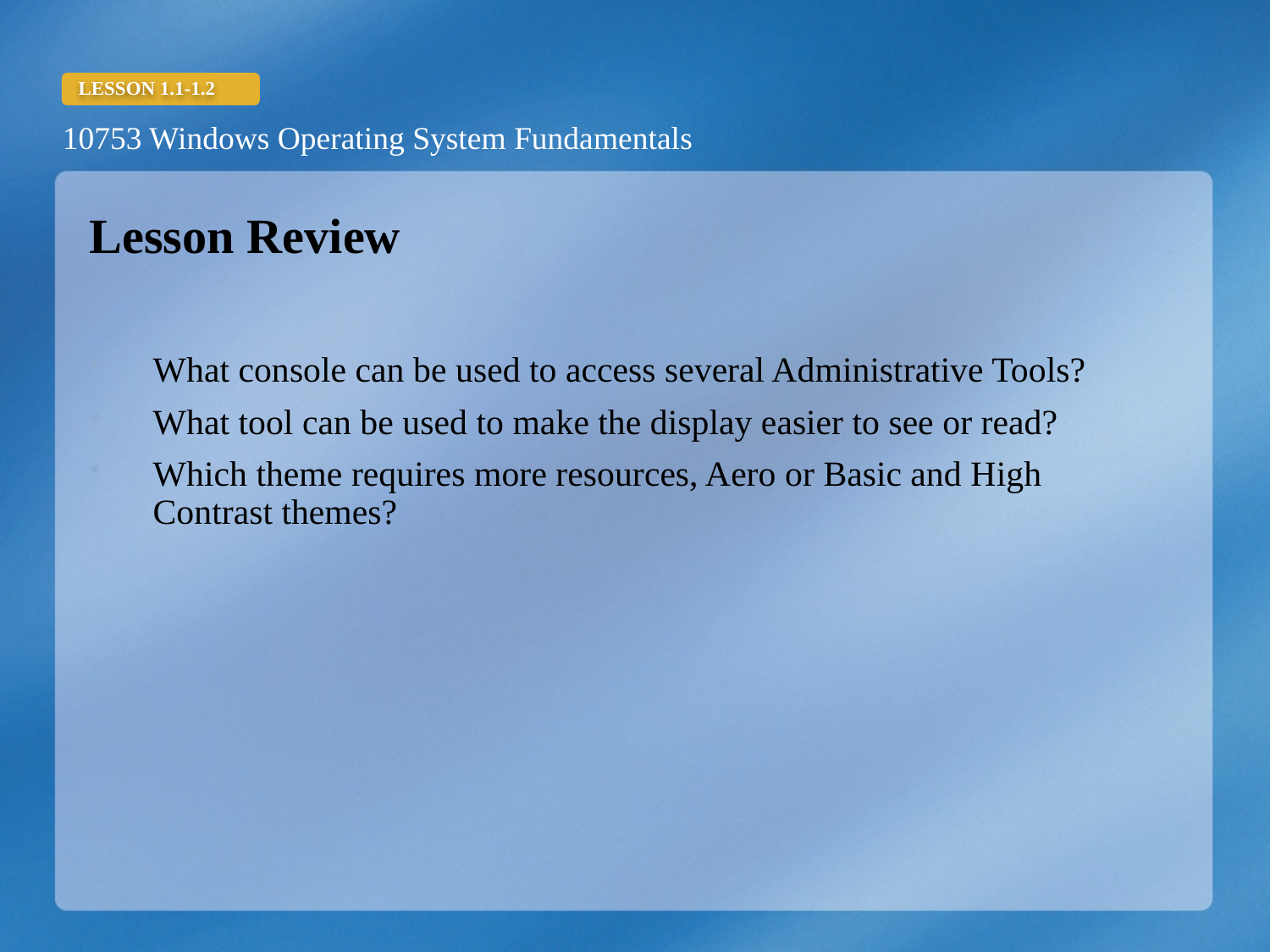

Lesson Review

What console can be used to access several Administrative Tools?
What tool can be used to make the display easier to see or read?
Which theme requires more resources, Aero or Basic and High Contrast themes?